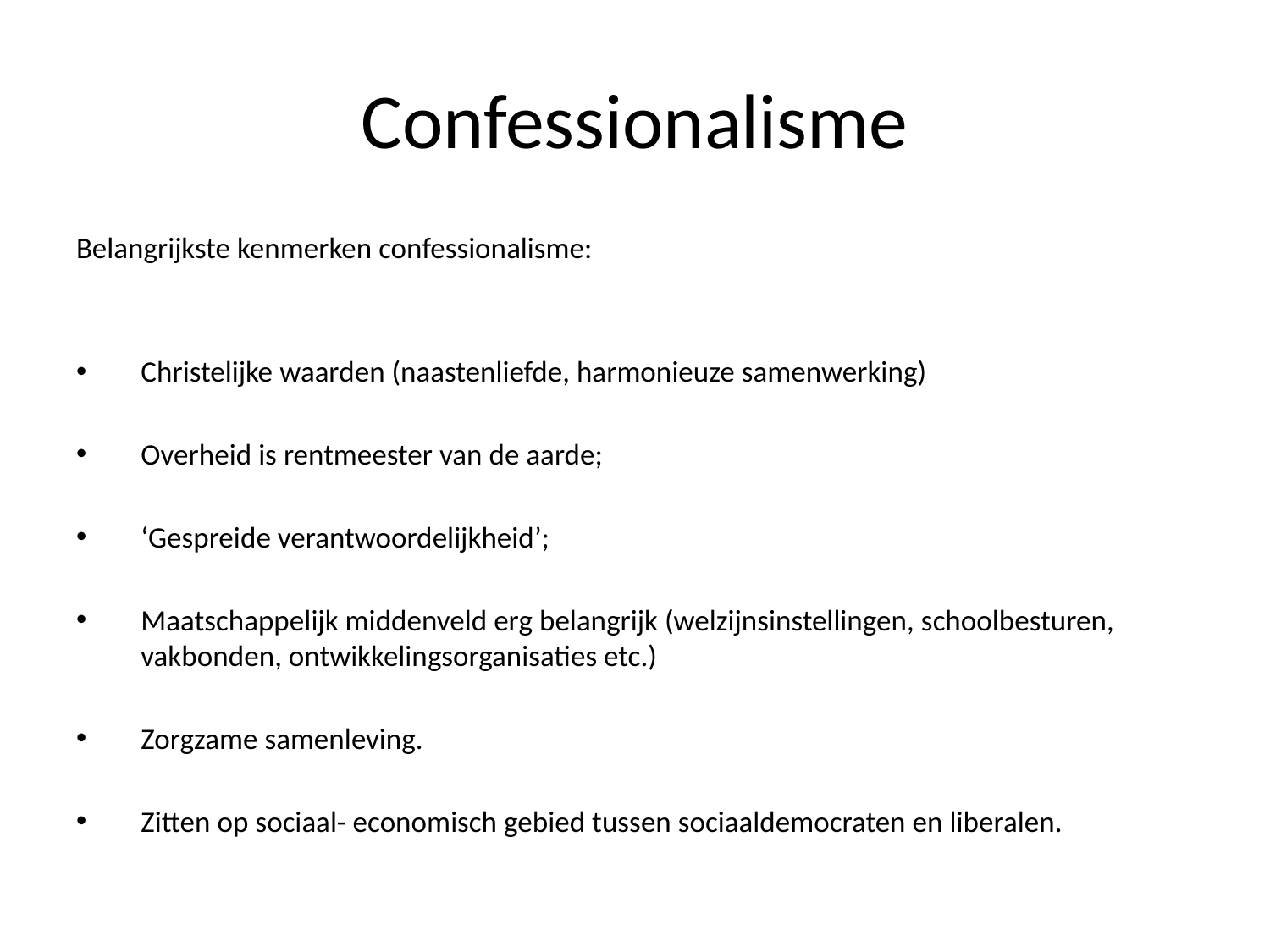

# Confessionalisme
Belangrijkste kenmerken confessionalisme:

Christelijke waarden (naastenliefde, harmonieuze samenwerking)

Overheid is rentmeester van de aarde;

‘Gespreide verantwoordelijkheid’;

Maatschappelijk middenveld erg belangrijk (welzijnsinstellingen, schoolbesturen, vakbonden, ontwikkelingsorganisaties etc.)

Zorgzame samenleving.

Zitten op sociaal- economisch gebied tussen sociaaldemocraten en liberalen.